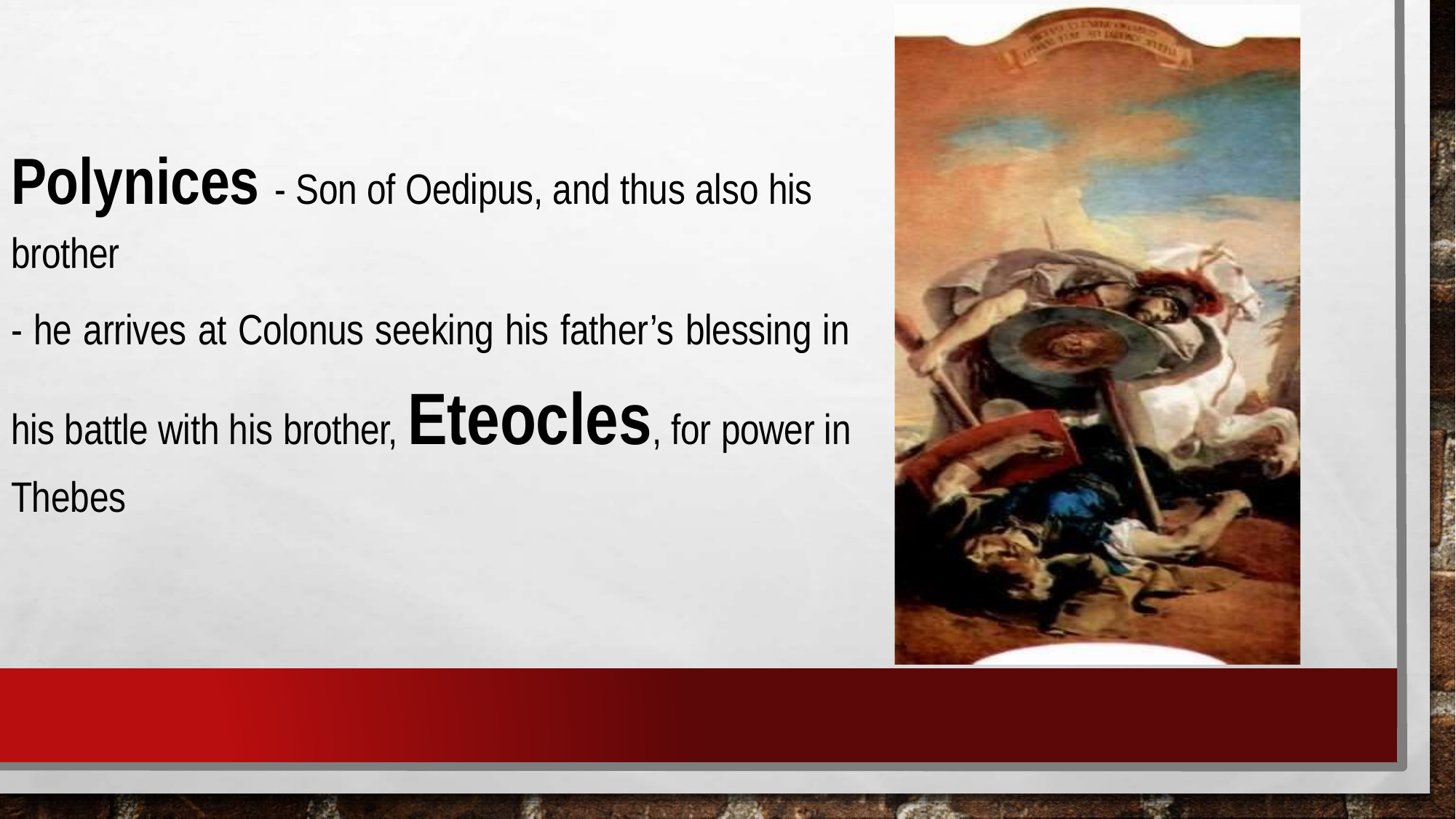

# Polynices - Son of Oedipus, and thus also his  brother
- he arrives at Colonus seeking his father’s blessing in  his battle with his brother, Eteocles, for power in  Thebes